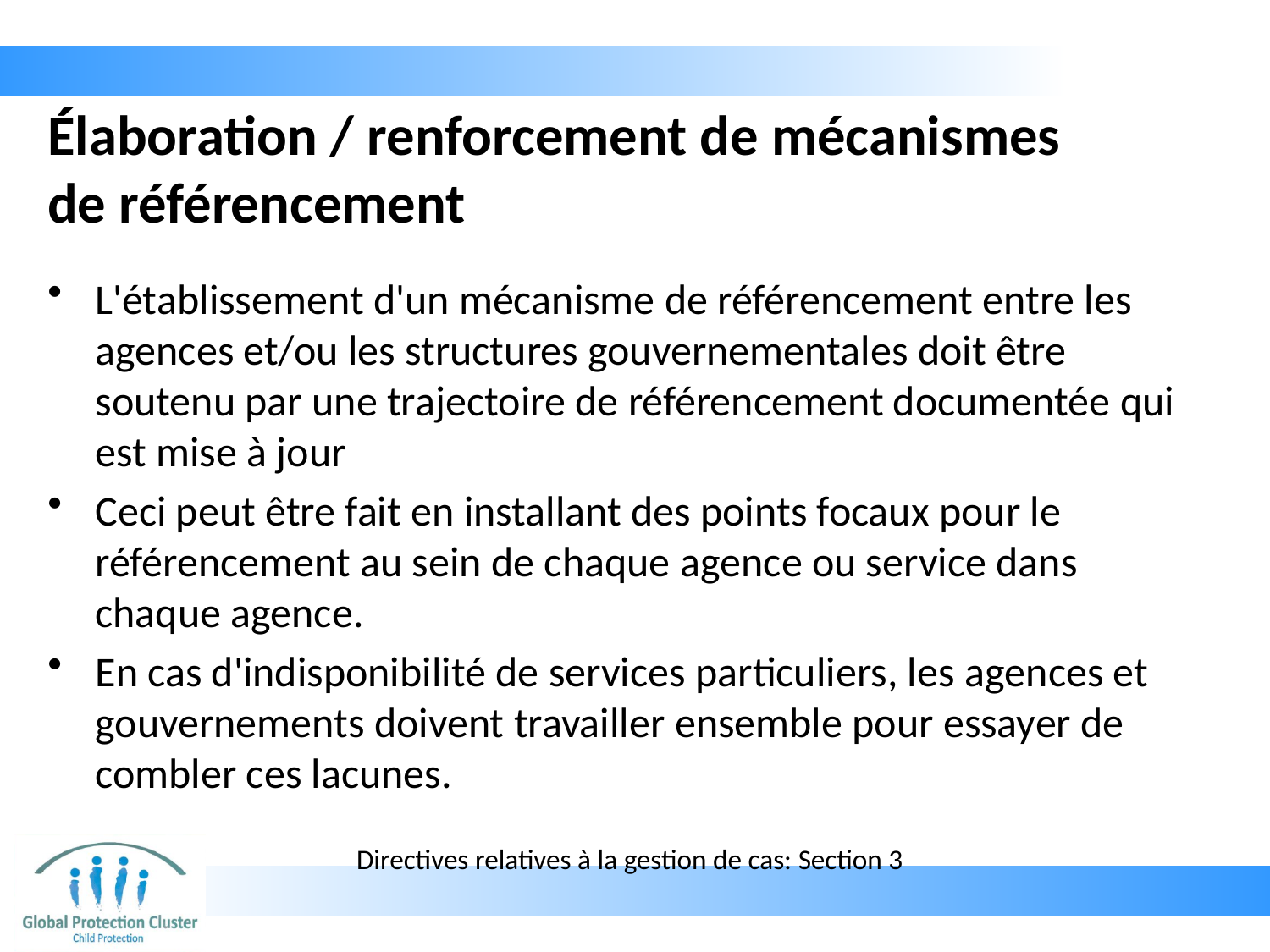

# Élaboration / renforcement de mécanismes de référencement

L'établissement d'un mécanisme de référencement entre les agences et/ou les structures gouvernementales doit être soutenu par une trajectoire de référencement documentée qui est mise à jour
Ceci peut être fait en installant des points focaux pour le référencement au sein de chaque agence ou service dans chaque agence.
En cas d'indisponibilité de services particuliers, les agences et gouvernements doivent travailler ensemble pour essayer de combler ces lacunes.

Directives relatives à la gestion de cas: Section 3